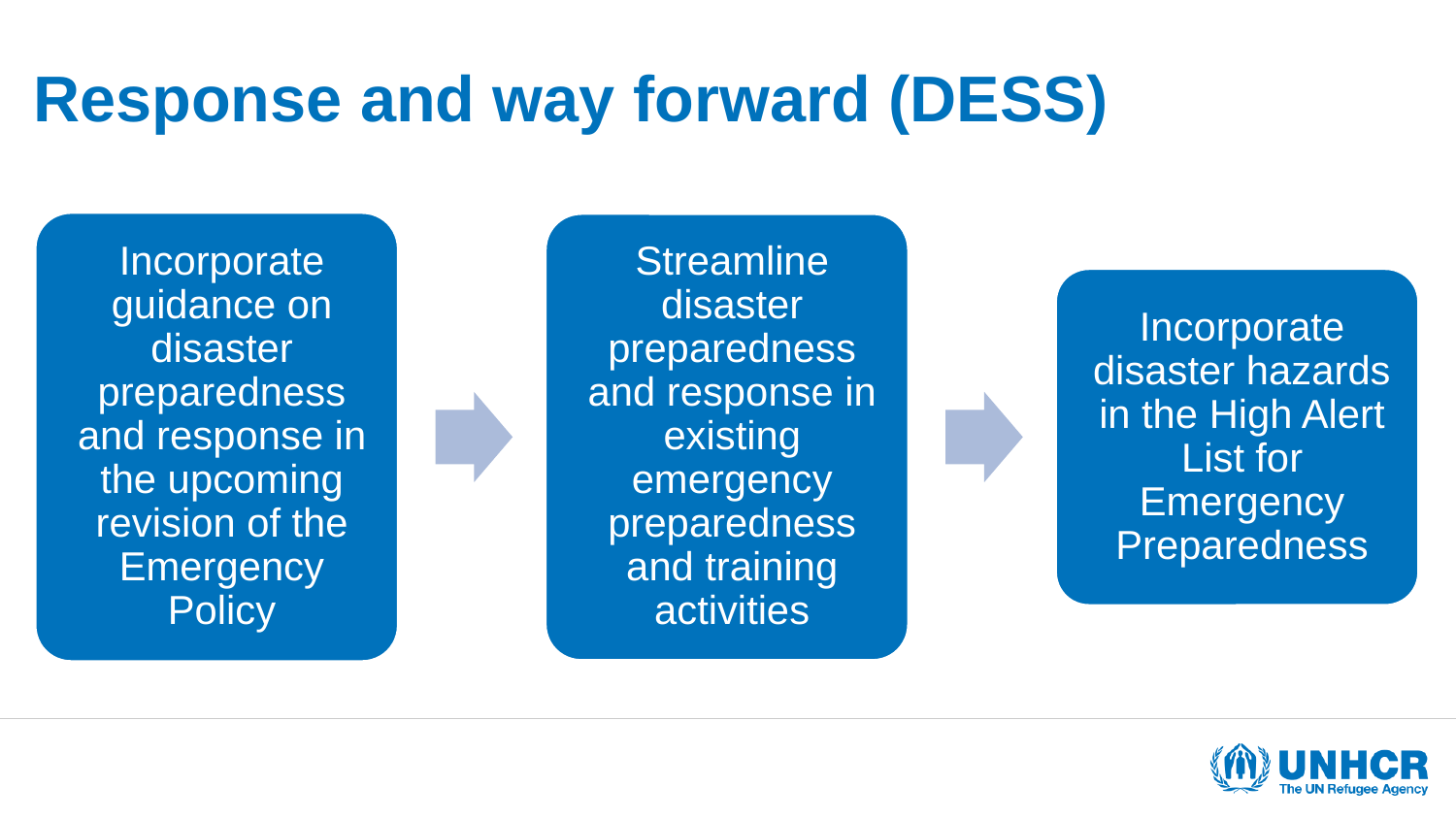

# Response and way forward (DESS)
Incorporate guidance on disaster preparedness and response in the upcoming revision of the Emergency Policy

Streamline disaster preparedness and response in existing emergency preparedness and training activities

Incorporate disaster hazards in the High Alert List for Emergency Preparedness